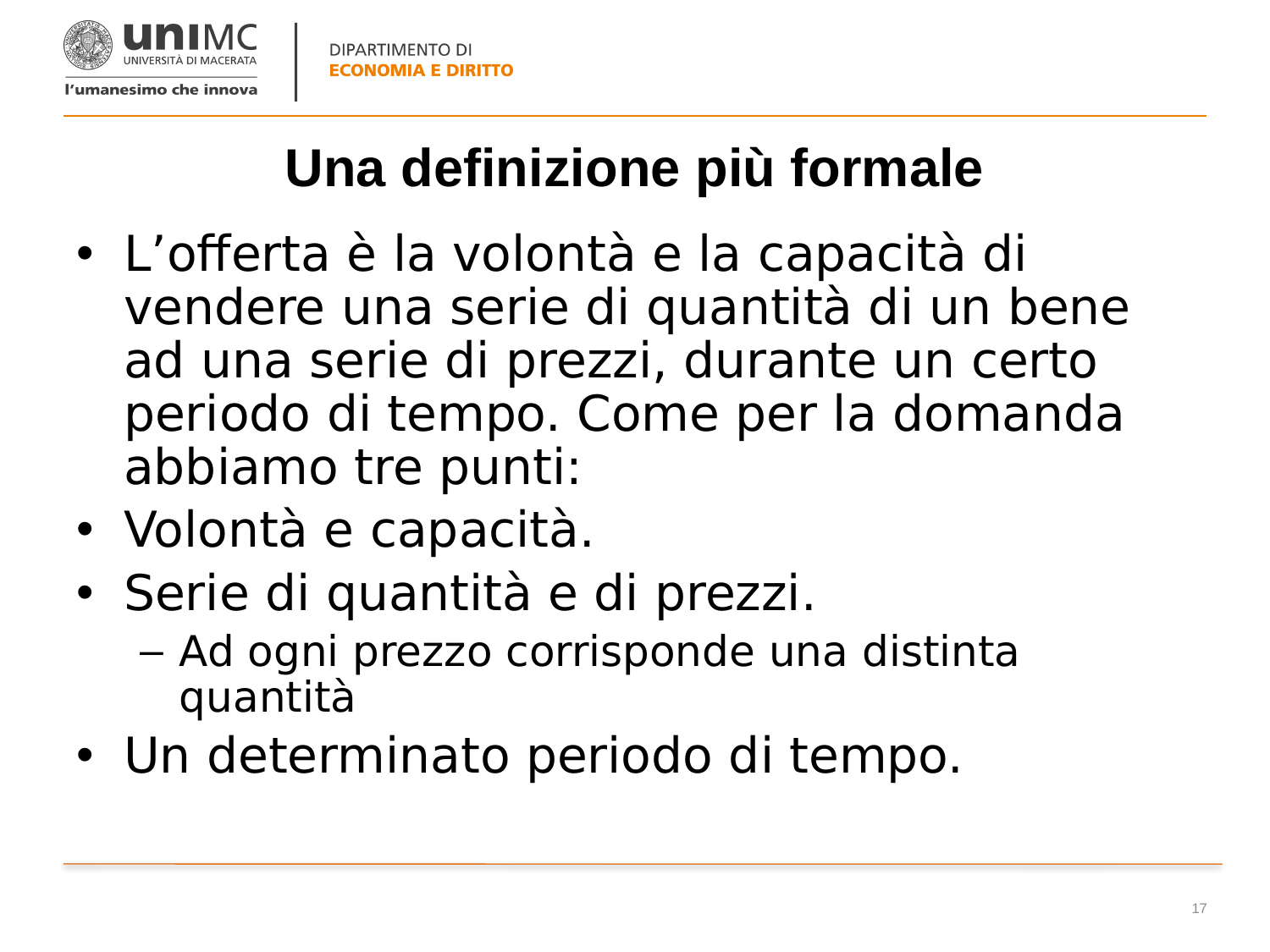

# Una definizione più formale
L’offerta è la volontà e la capacità di vendere una serie di quantità di un bene ad una serie di prezzi, durante un certo periodo di tempo. Come per la domanda abbiamo tre punti:
Volontà e capacità.
Serie di quantità e di prezzi.
Ad ogni prezzo corrisponde una distinta quantità
Un determinato periodo di tempo.
17